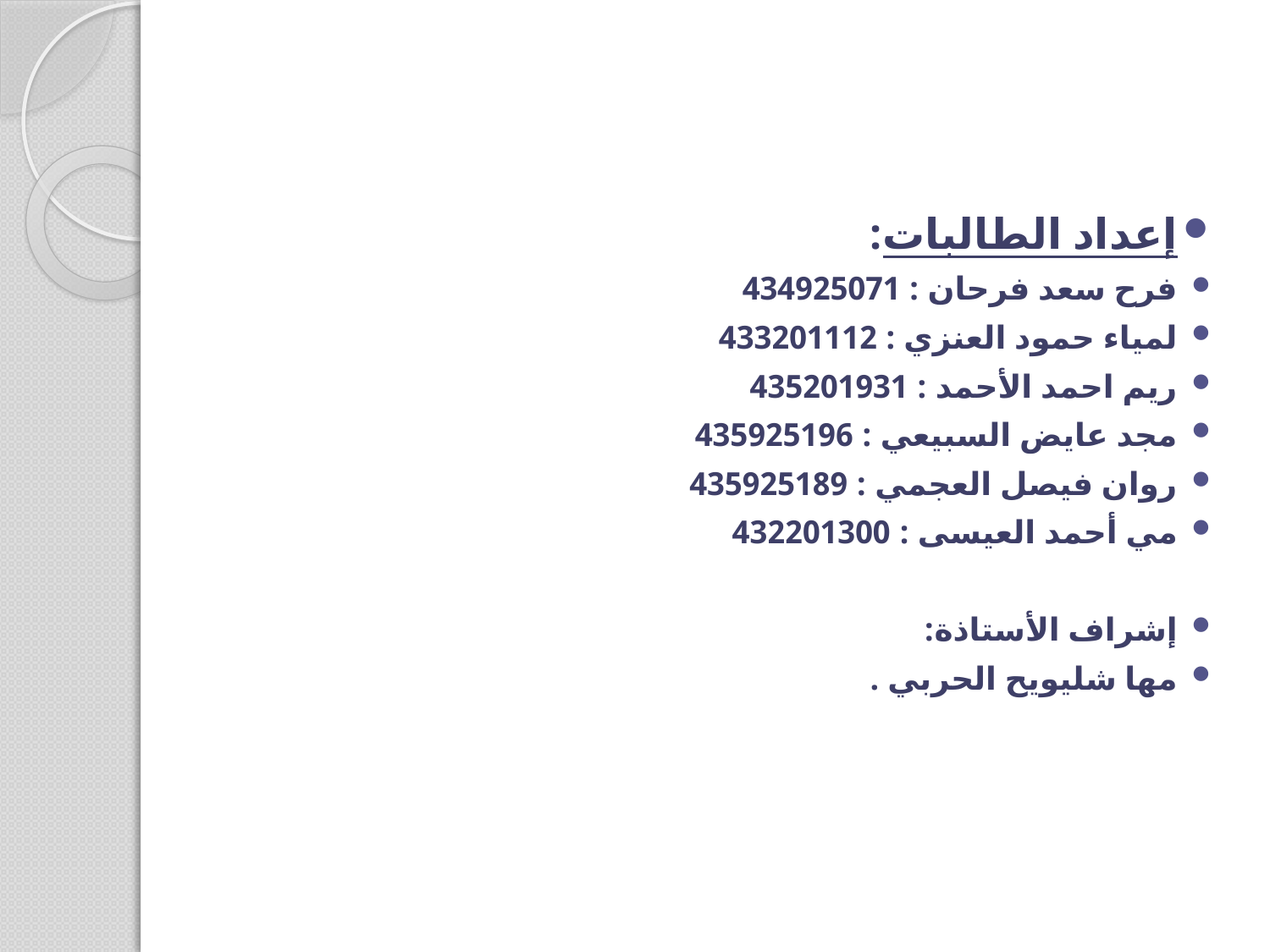

#
إعداد الطالبات:
فرح سعد فرحان : 434925071
لمياء حمود العنزي : 433201112
ريم احمد الأحمد : 435201931
مجد عايض السبيعي : 435925196
روان فيصل العجمي : 435925189
مي أحمد العيسى : 432201300

إشراف الأستاذة:
مها شليويح الحربي .